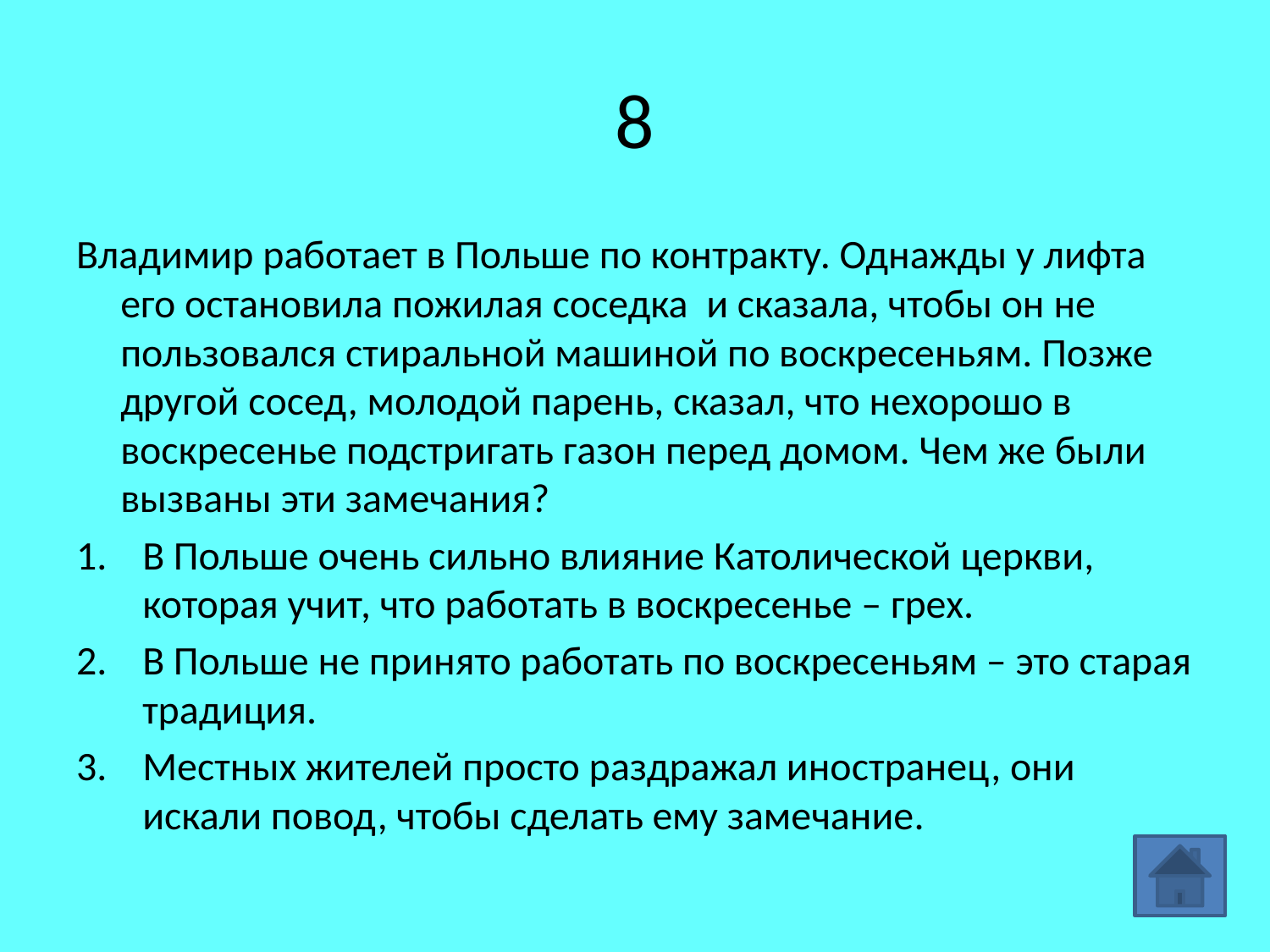

# 8
Владимир работает в Польше по контракту. Однажды у лифта его остановила пожилая соседка  и сказала, чтобы он не пользовался стиральной машиной по воскресеньям. Позже другой сосед, молодой парень, сказал, что нехорошо в воскресенье подстригать газон перед домом. Чем же были вызваны эти замечания?
В Польше очень сильно влияние Католической церкви, которая учит, что работать в воскресенье – грех.
В Польше не принято работать по воскресеньям – это старая традиция.
Местных жителей просто раздражал иностранец, они искали повод, чтобы сделать ему замечание.